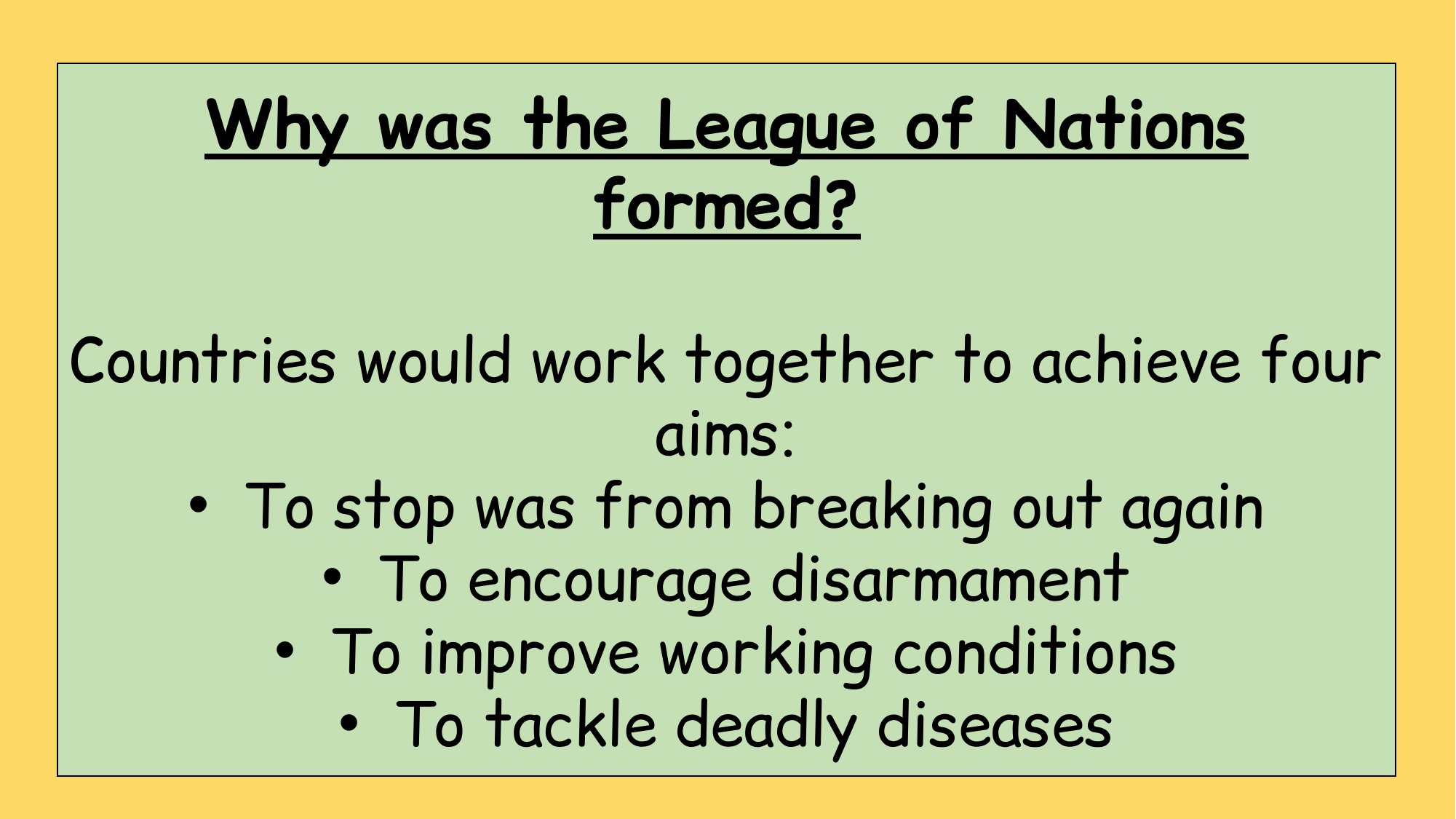

Why was the League of Nations formed?

Countries would work together to achieve four aims:
To stop was from breaking out again
To encourage disarmament
To improve working conditions
To tackle deadly diseases